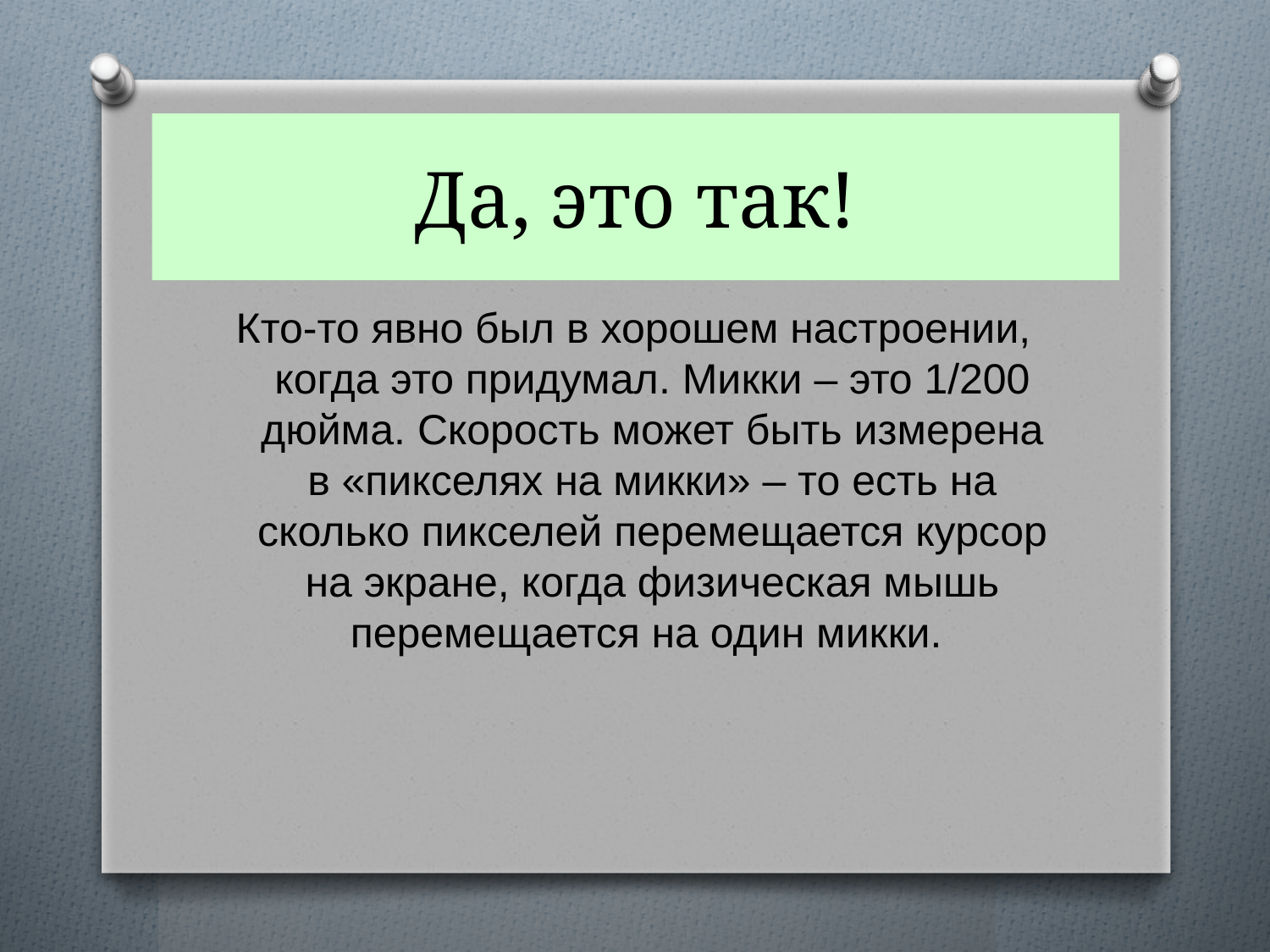

# Да, это так!
Кто-то явно был в хорошем настроении, когда это придумал. Микки – это 1/200 дюйма. Скорость может быть измерена в «пикселях на микки» – то есть на сколько пикселей перемещается курсор на экране, когда физическая мышь перемещается на один микки.